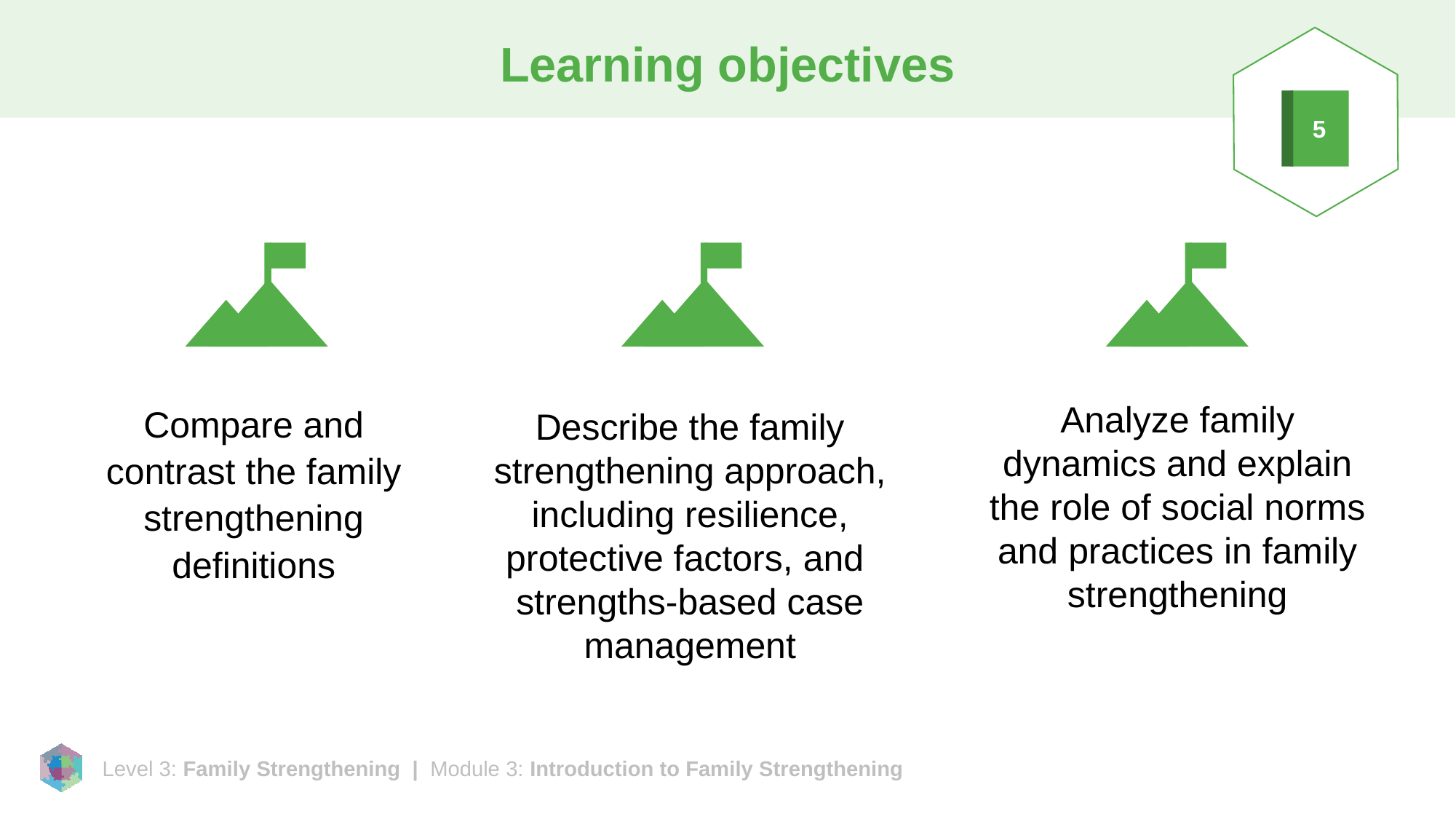

# Learning objectives

5

Analyze family dynamics and explain the role of social norms and practices in family strengthening
Compare and contrast the family strengthening definitions
Describe the family strengthening approach, including resilience, protective factors, and  strengths-based case management